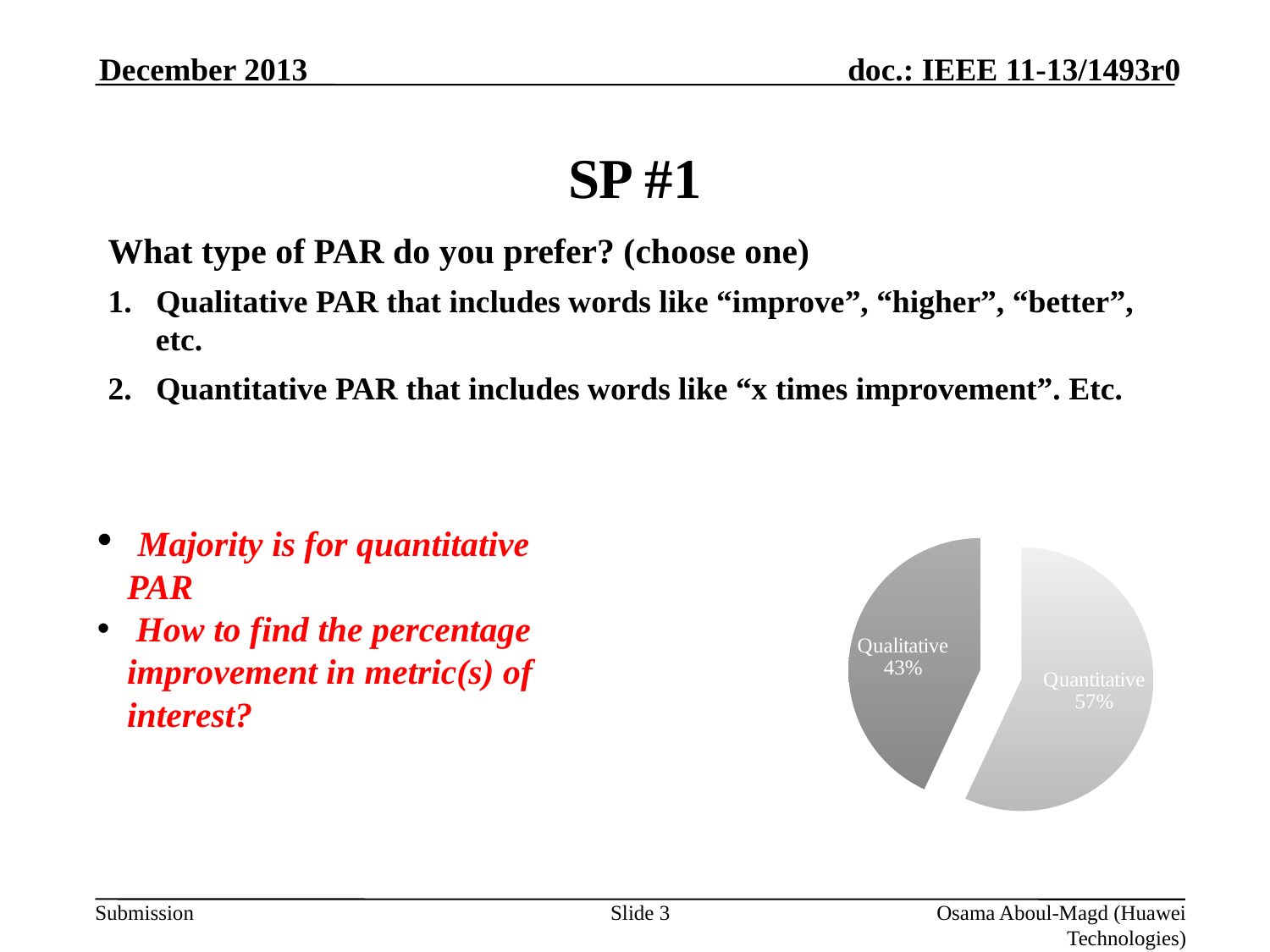

December 2013
# SP #1
What type of PAR do you prefer? (choose one)
1.   Qualitative PAR that includes words like “improve”, “higher”, “better”, etc.
2.   Quantitative PAR that includes words like “x times improvement”. Etc.

### Chart:

| Category |  |
|---|---|
| Quantitative | 53.0 |
| Qualitative | 40.0 |
 Majority is for quantitative PAR
 How to find the percentage improvement in metric(s) of interest?
Slide 3
Osama Aboul-Magd (Huawei Technologies)